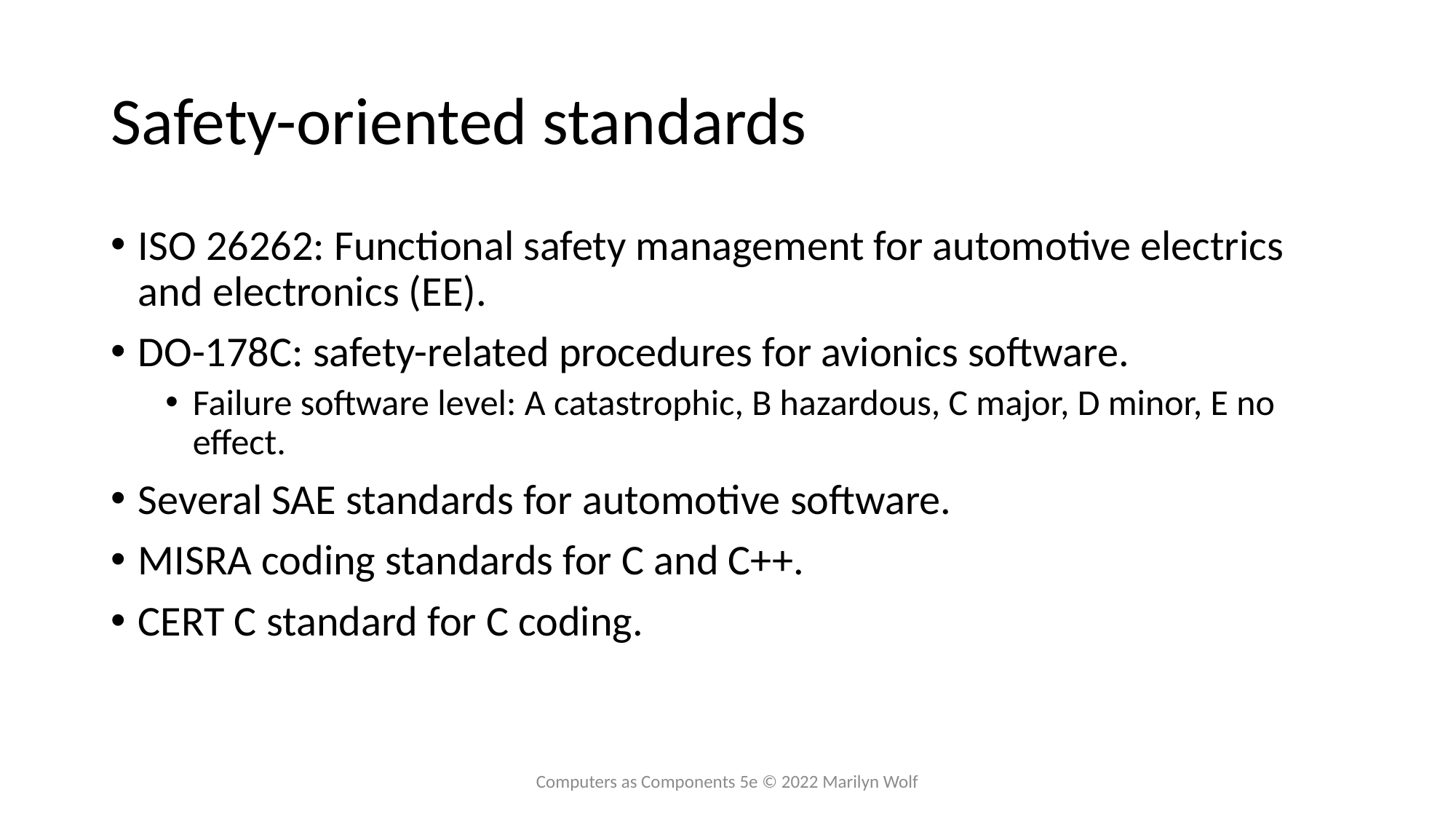

# Safety-oriented standards
ISO 26262: Functional safety management for automotive electrics and electronics (EE).
DO-178C: safety-related procedures for avionics software.
Failure software level: A catastrophic, B hazardous, C major, D minor, E no effect.
Several SAE standards for automotive software.
MISRA coding standards for C and C++.
CERT C standard for C coding.
Computers as Components 5e © 2022 Marilyn Wolf